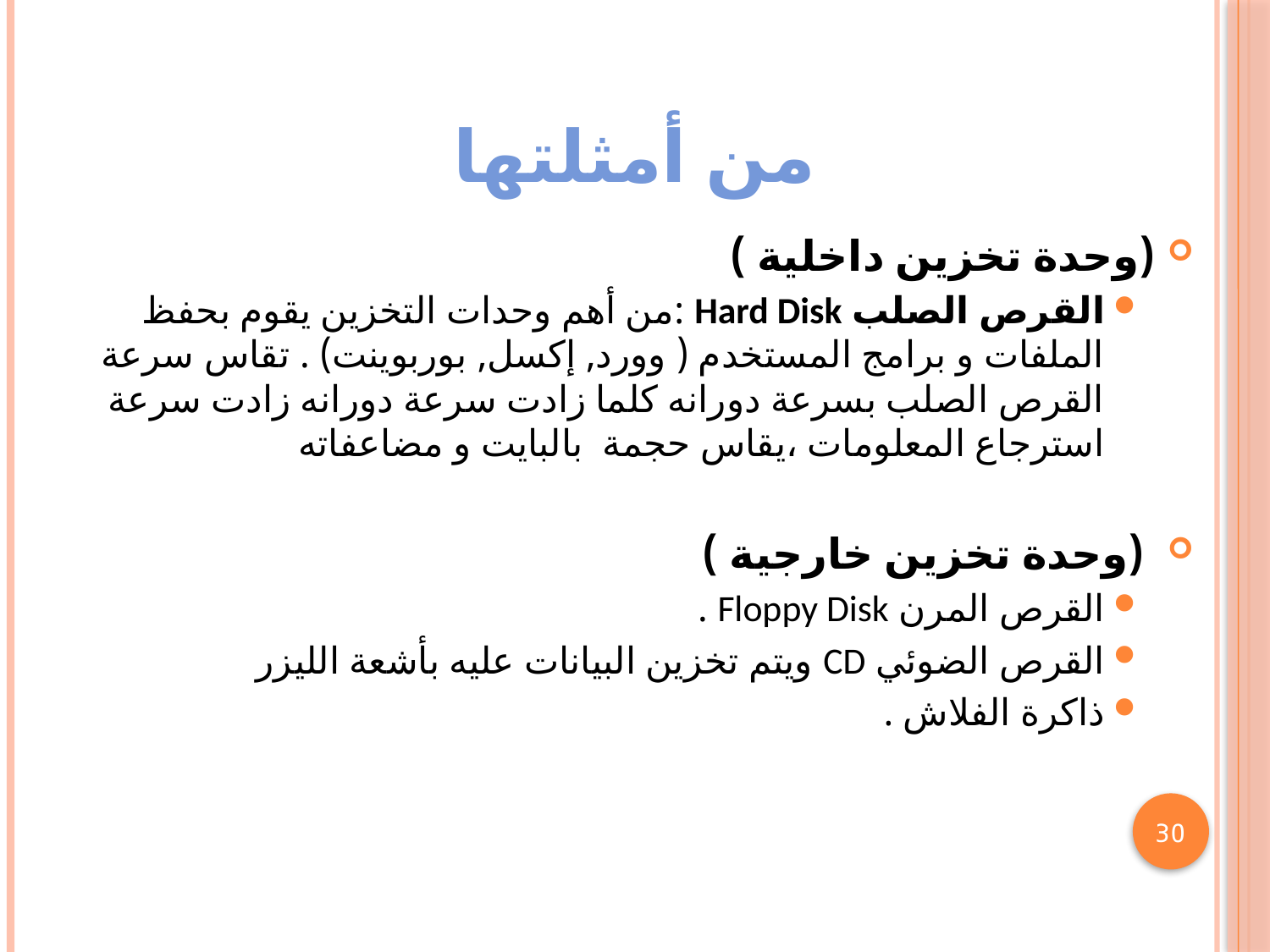

# من أمثلتها
(وحدة تخزين داخلية )
القرص الصلب Hard Disk :من أهم وحدات التخزين يقوم بحفظ الملفات و برامج المستخدم ( وورد, إكسل, بوربوينت) . تقاس سرعة القرص الصلب بسرعة دورانه كلما زادت سرعة دورانه زادت سرعة استرجاع المعلومات ،يقاس حجمة  بالبايت و مضاعفاته

 (وحدة تخزين خارجية )
القرص المرن Floppy Disk .
القرص الضوئي CD ويتم تخزين البيانات عليه بأشعة الليزر
ذاكرة الفلاش .
30